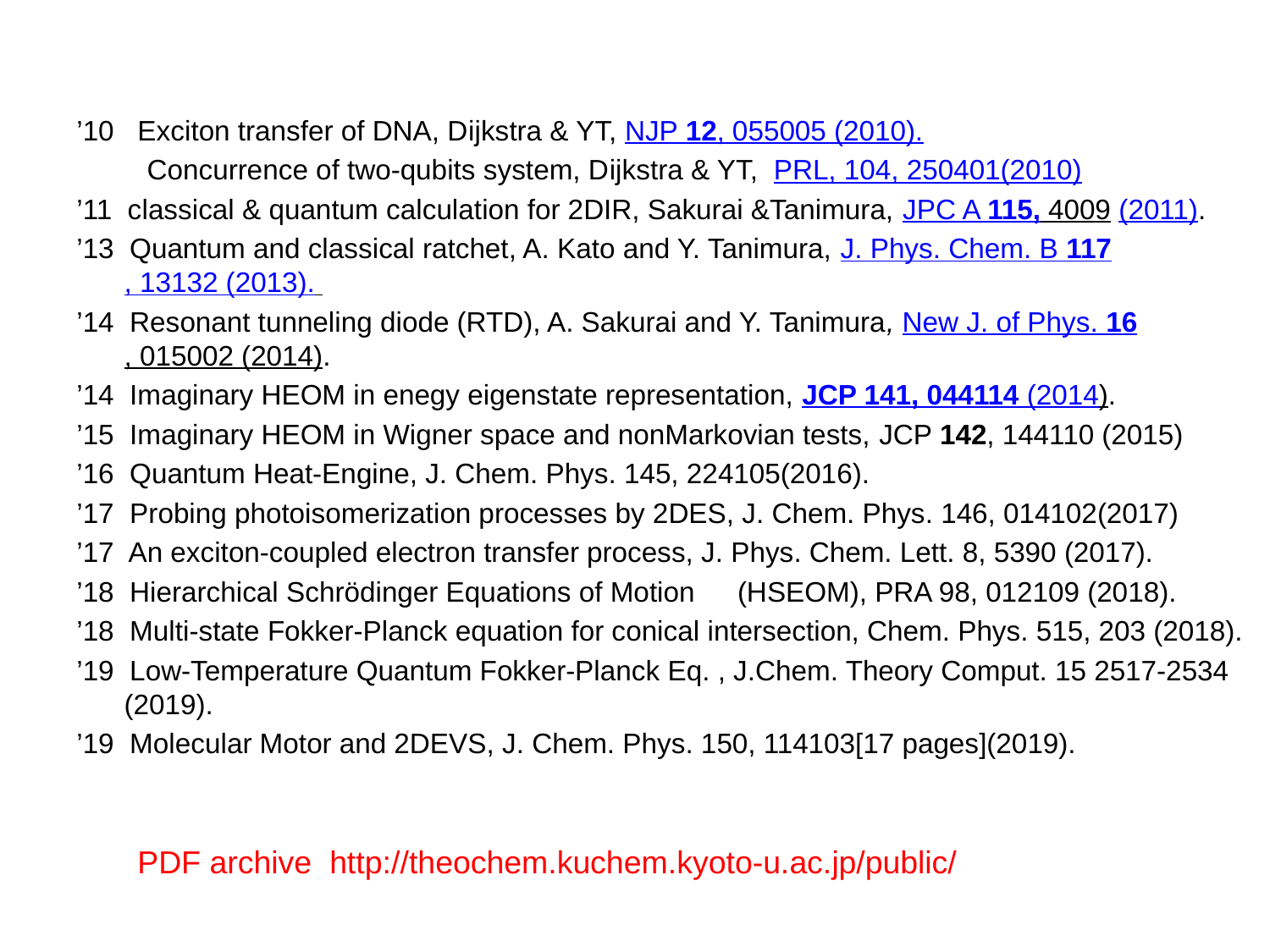

’10   Exciton transfer of DNA, Dijkstra & YT, NJP 12, 055005 (2010).
         Concurrence of two-qubits system, Dijkstra & YT,  PRL, 104, 250401(2010)
’11  classical & quantum calculation for 2DIR, Sakurai &Tanimura, JPC A 115, 4009 (2011).
’13  Quantum and classical ratchet, A. Kato and Y. Tanimura, J. Phys. Chem. B 117, 13132 (2013).
’14  Resonant tunneling diode (RTD), A. Sakurai and Y. Tanimura, New J. of Phys. 16, 015002 (2014).
’14  Imaginary HEOM in enegy eigenstate representation, JCP 141, 044114 (2014).
’15  Imaginary HEOM in Wigner space and nonMarkovian tests, JCP 142, 144110 (2015)
’16  Quantum Heat-Engine, J. Chem. Phys. 145, 224105(2016).
’17  Probing photoisomerization processes by 2DES, J. Chem. Phys. 146, 014102(2017)
’17  An exciton-coupled electron transfer process, J. Phys. Chem. Lett. 8, 5390 (2017).
’18  Hierarchical Schrödinger Equations of Motion　(HSEOM), PRA 98, 012109 (2018).
’18  Multi-state Fokker-Planck equation for conical intersection, Chem. Phys. 515, 203 (2018).
’19  Low-Temperature Quantum Fokker-Planck Eq. , J.Chem. Theory Comput. 15 2517-2534 (2019).
’19  Molecular Motor and 2DEVS, J. Chem. Phys. 150, 114103[17 pages](2019).

PDF archive  http://theochem.kuchem.kyoto-u.ac.jp/public/